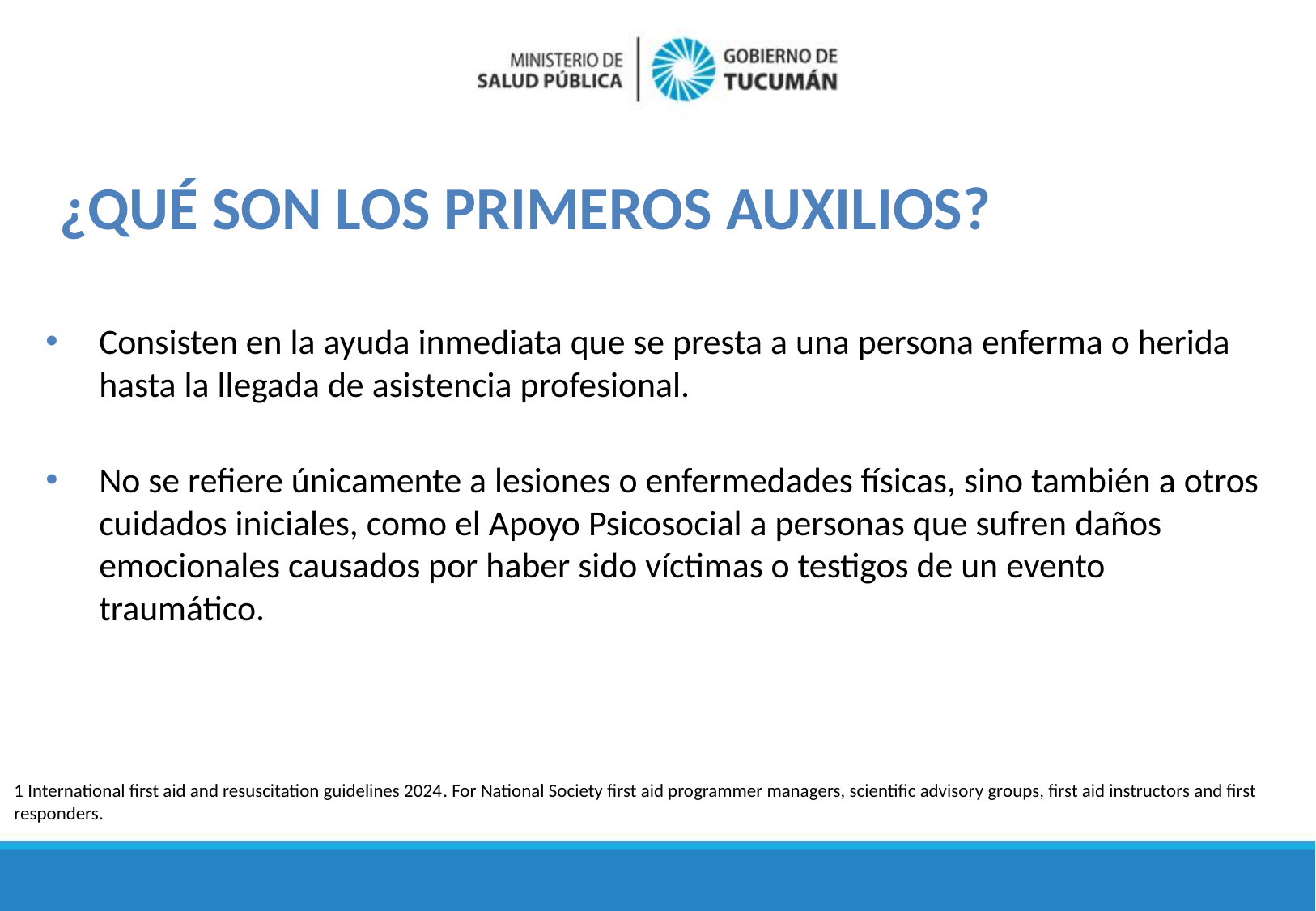

PRIMEROS AUXILIOS
# ¿QUÉ SON LOS PRIMEROS AUXILIOS?
Consisten en la ayuda inmediata que se presta a una persona enferma o herida hasta la llegada de asistencia profesional.
No se refiere únicamente a lesiones o enfermedades físicas, sino también a otros cuidados iniciales, como el Apoyo Psicosocial a personas que sufren daños emocionales causados por haber sido víctimas o testigos de un evento traumático.
1 International first aid and resuscitation guidelines 2024. For National Society first aid programmer managers, scientific advisory groups, first aid instructors and first responders.